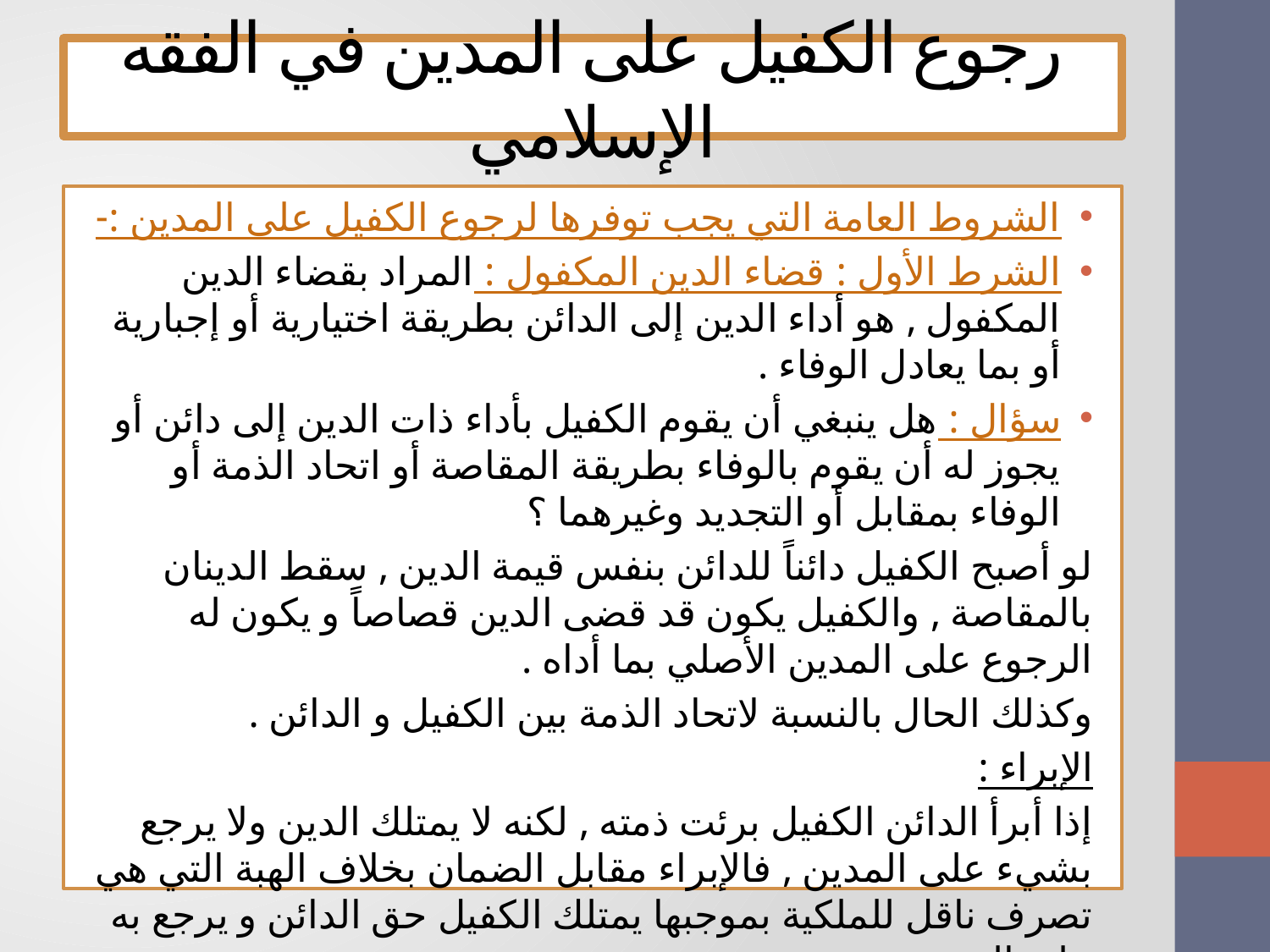

# رجوع الكفيل على المدين في الفقه الإسلامي
الشروط العامة التي يجب توفرها لرجوع الكفيل على المدين :-
الشرط الأول : قضاء الدين المكفول : المراد بقضاء الدين المكفول , هو أداء الدين إلى الدائن بطريقة اختيارية أو إجبارية أو بما يعادل الوفاء .
سؤال : هل ينبغي أن يقوم الكفيل بأداء ذات الدين إلى دائن أو يجوز له أن يقوم بالوفاء بطريقة المقاصة أو اتحاد الذمة أو الوفاء بمقابل أو التجديد وغيرهما ؟
لو أصبح الكفيل دائناً للدائن بنفس قيمة الدين , سقط الدينان بالمقاصة , والكفيل يكون قد قضى الدين قصاصاً و يكون له الرجوع على المدين الأصلي بما أداه .
وكذلك الحال بالنسبة لاتحاد الذمة بين الكفيل و الدائن .
الإبراء :
إذا أبرأ الدائن الكفيل برئت ذمته , لكنه لا يمتلك الدين ولا يرجع بشيء على المدين , فالإبراء مقابل الضمان بخلاف الهبة التي هي تصرف ناقل للملكية بموجبها يمتلك الكفيل حق الدائن و يرجع به على المدين .